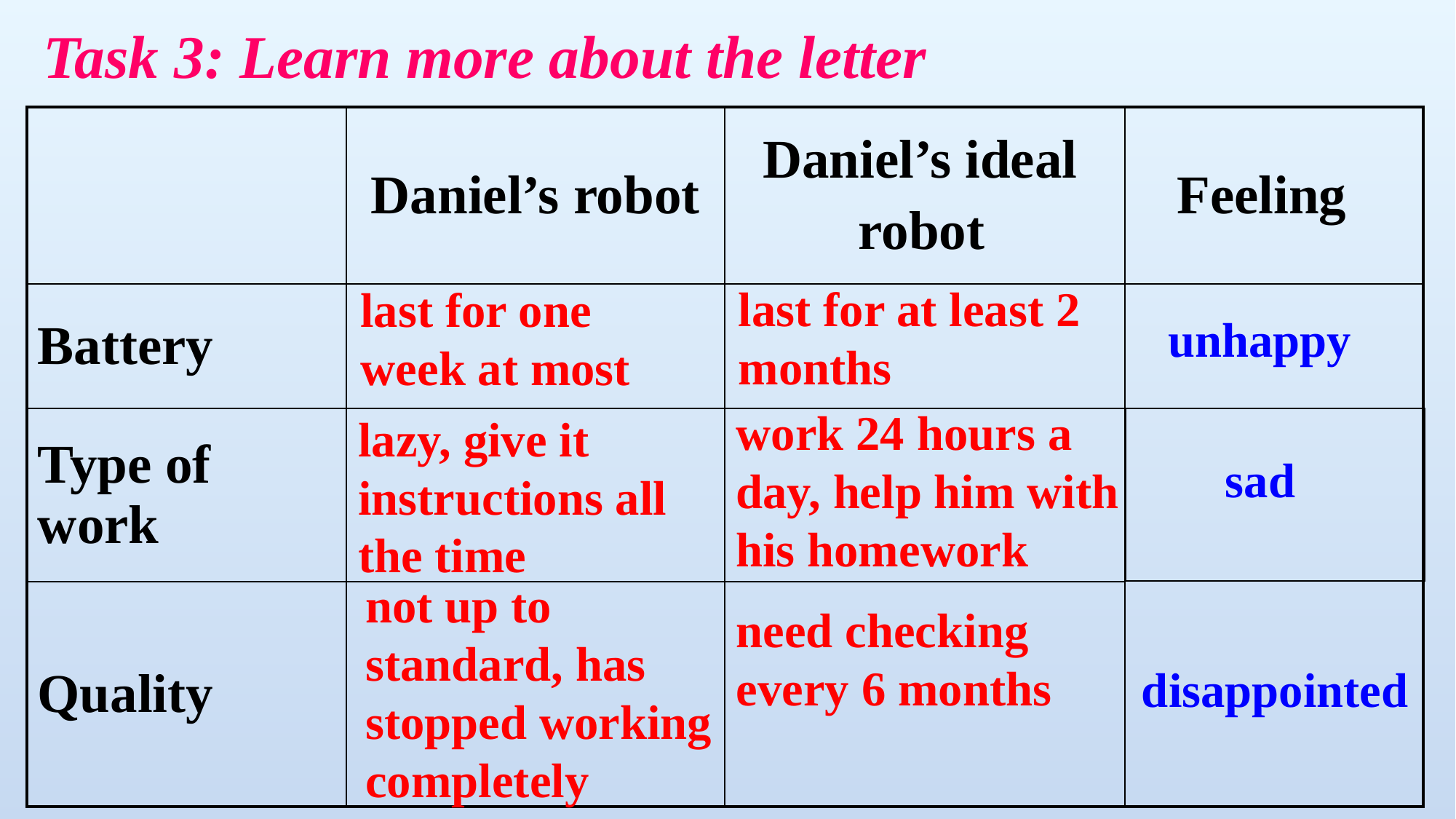

Task 3: Learn more about the letter
|  | Daniel’s robot | Daniel’s ideal robot | Feeling |
| --- | --- | --- | --- |
| Battery |  |  |  |
| Type of work |  |  |  |
| Quality |  |  |  |
last for at least 2 months
last for one week at most
unhappy
work 24 hours a day, help him with his homework
lazy, give it instructions all the time
|  |
| --- |
sad
not up to standard, has stopped working completely
need checking every 6 months
disappointed